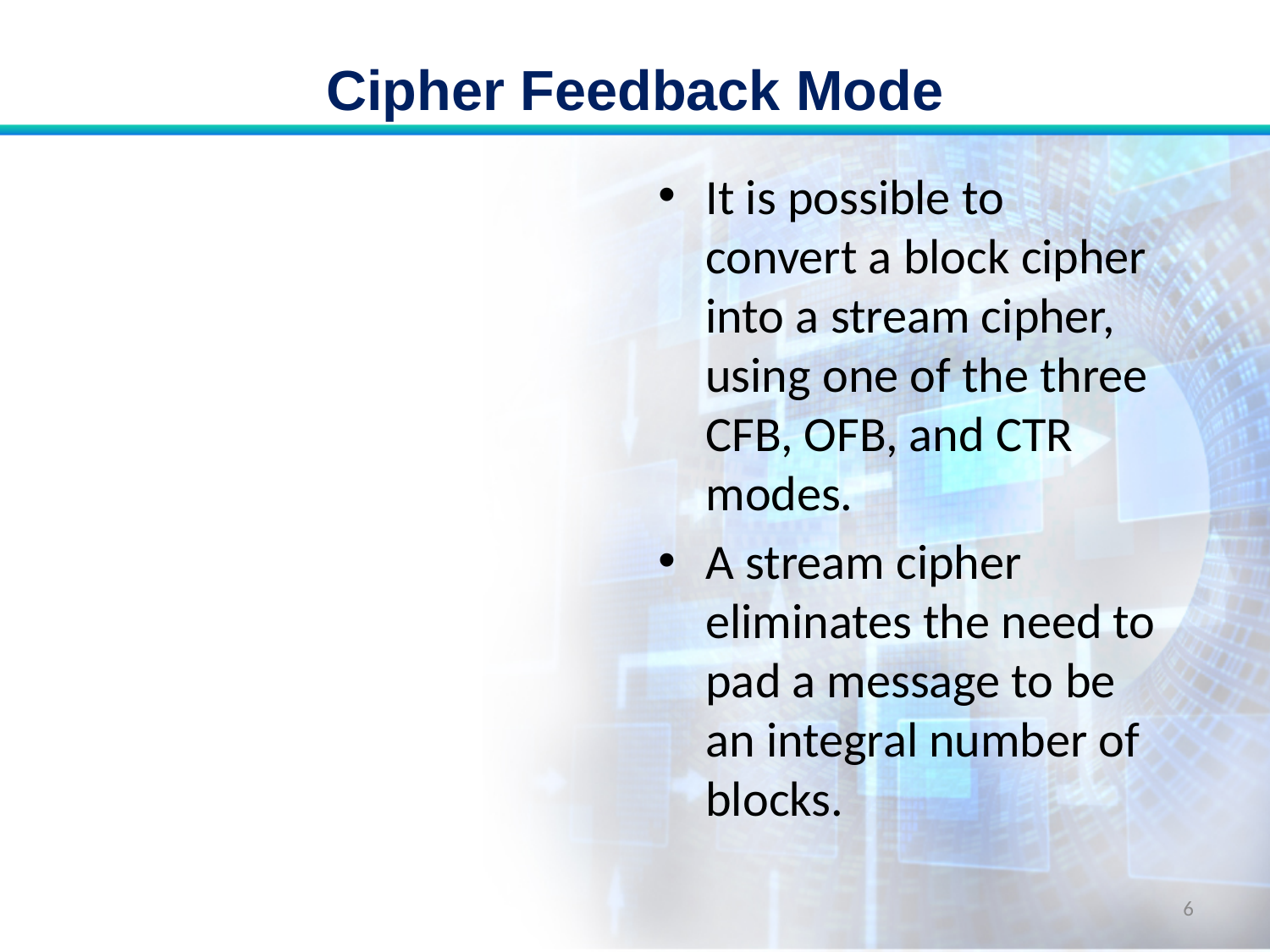

# Cipher Feedback Mode
It is possible to convert a block cipher into a stream cipher, using one of the three CFB, OFB, and CTR modes.
A stream cipher eliminates the need to pad a message to be an integral number of blocks.
6